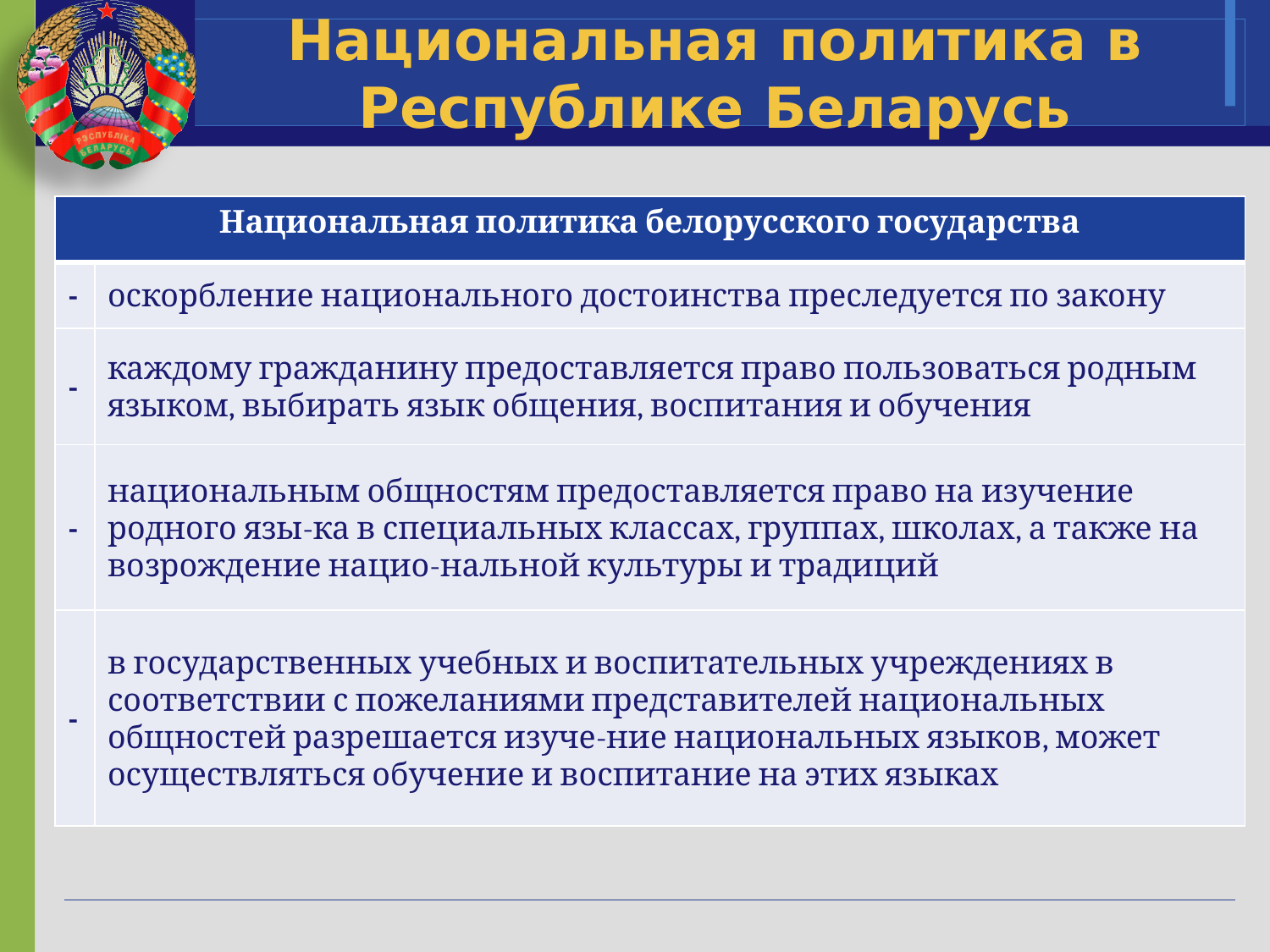

# Национальная политика в Республике Беларусь
| Национальная политика белорусского государства |  |
| --- | --- |
| - | оскорбление национального достоинства преследуется по закону |
| - | каждому гражданину предоставляется право пользоваться родным языком, выбирать язык общения, воспитания и обучения |
| - | национальным общностям предоставляется право на изучение родного язы-ка в специальных классах, группах, школах, а также на возрождение нацио-нальной культуры и традиций |
| - | в государственных учебных и воспитательных учреждениях в соответствии с пожеланиями представителей национальных общностей разрешается изуче-ние национальных языков, может осуществляться обучение и воспитание на этих языках |